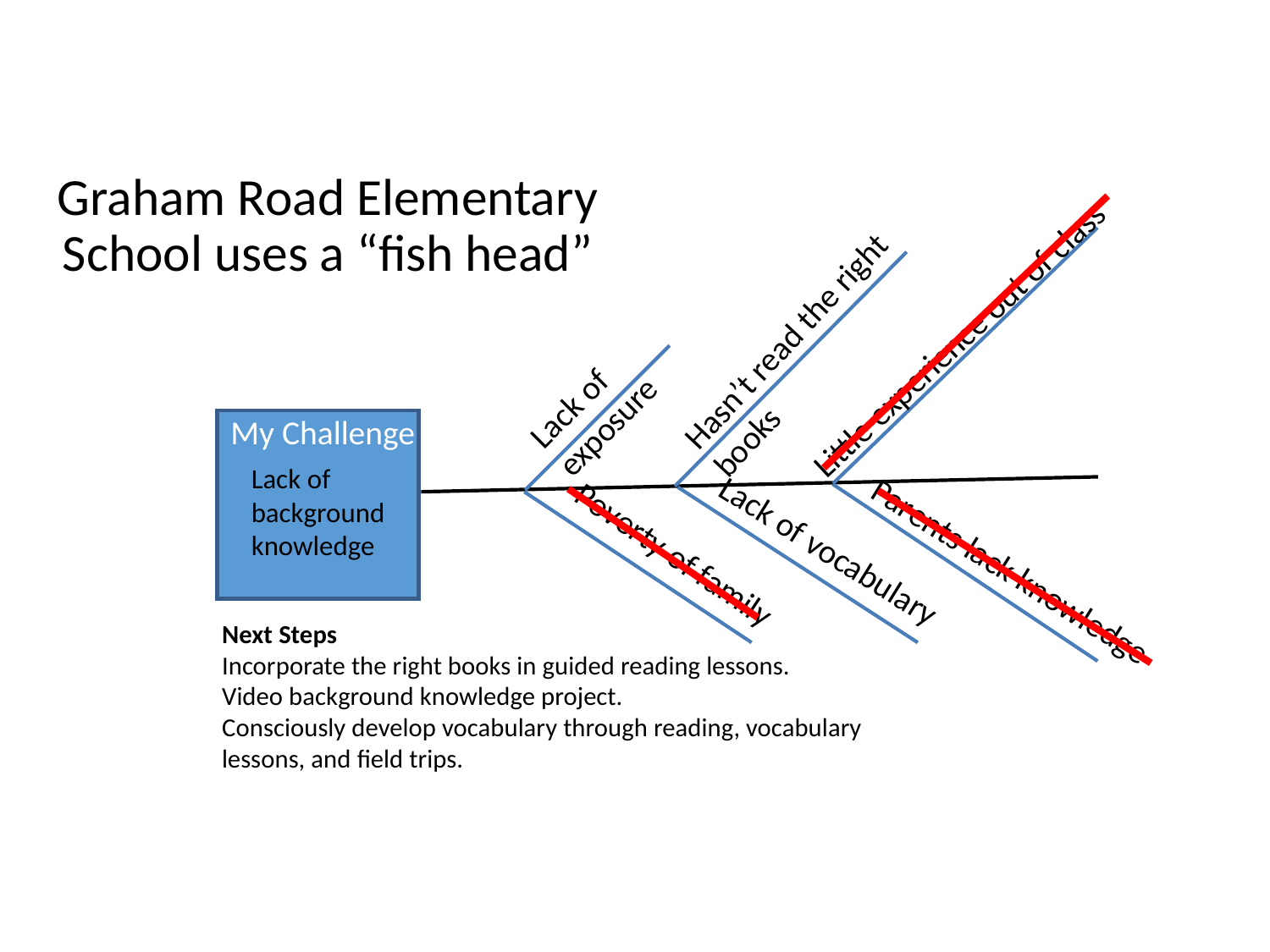

# Graham Road Elementary School uses a “fish head”

Hasn’t read the right books
Little experience out of class
Lack of exposure

My Challenge

Lack of background knowledge

Lack of vocabulary
Poverty of family
Parents lack knowledge
Next Steps
Incorporate the right books in guided reading lessons.
Video background knowledge project.
Consciously develop vocabulary through reading, vocabulary lessons, and field trips.